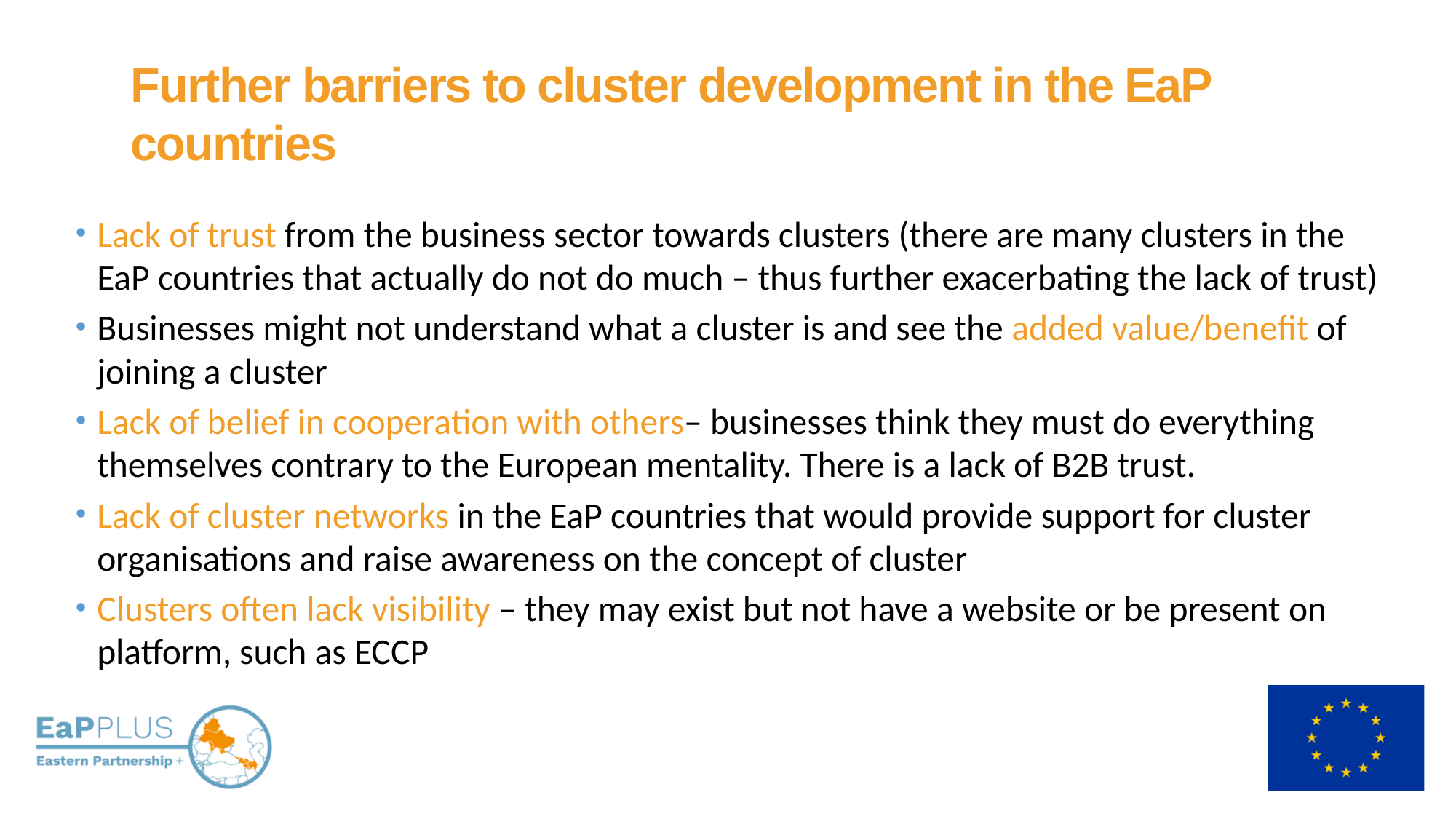

Further barriers to cluster development in the EaP countries
Lack of trust from the business sector towards clusters (there are many clusters in the EaP countries that actually do not do much – thus further exacerbating the lack of trust)
Businesses might not understand what a cluster is and see the added value/benefit of joining a cluster
Lack of belief in cooperation with others– businesses think they must do everything themselves contrary to the European mentality. There is a lack of B2B trust.
Lack of cluster networks in the EaP countries that would provide support for cluster organisations and raise awareness on the concept of cluster
Clusters often lack visibility – they may exist but not have a website or be present on platform, such as ECCP